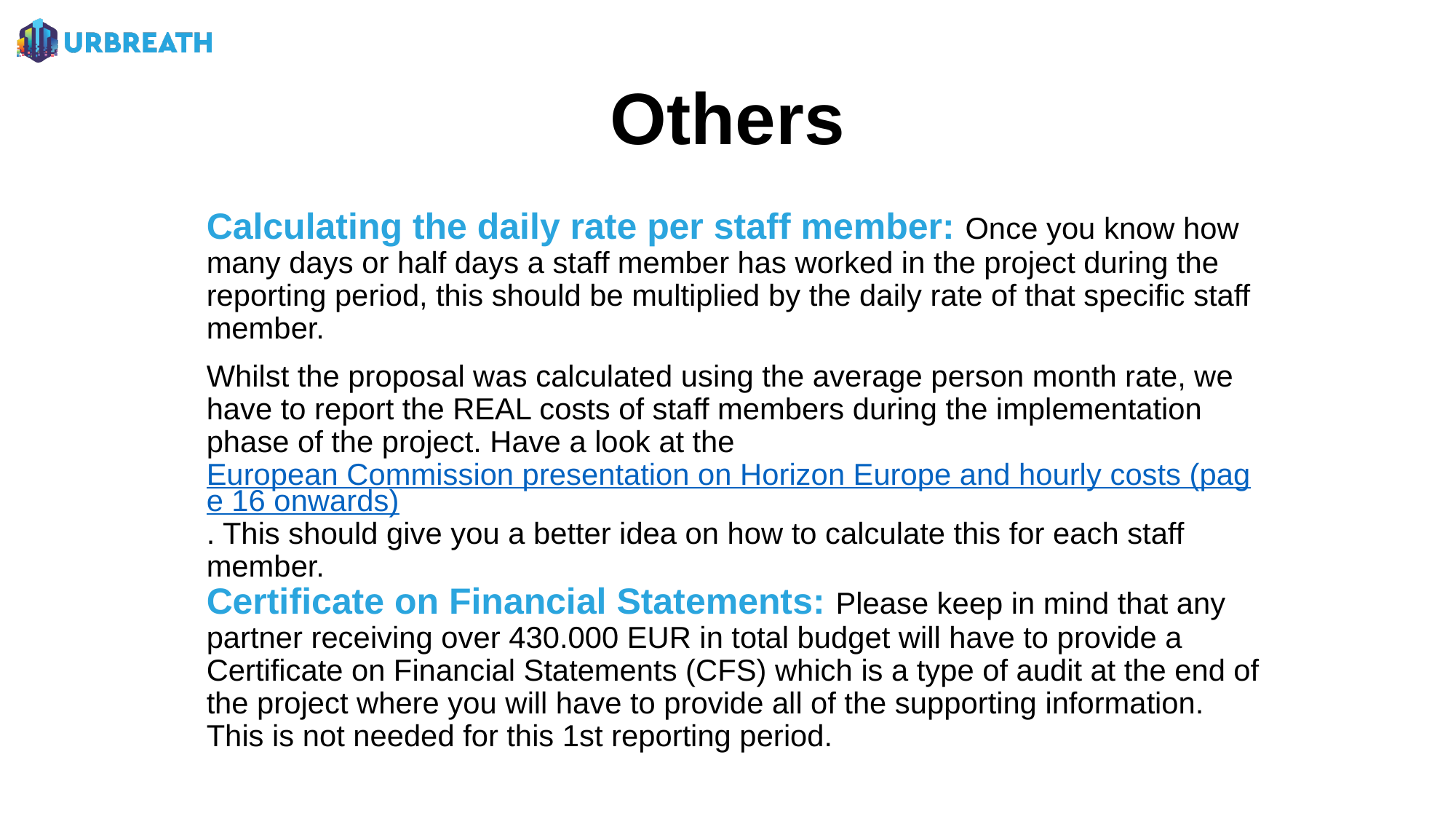

# Others
Calculating the daily rate per staff member: Once you know how many days or half days a staff member has worked in the project during the reporting period, this should be multiplied by the daily rate of that specific staff member.
Whilst the proposal was calculated using the average person month rate, we have to report the REAL costs of staff members during the implementation phase of the project. Have a look at the European Commission presentation on Horizon Europe and hourly costs (page 16 onwards). This should give you a better idea on how to calculate this for each staff member.
Certificate on Financial Statements: Please keep in mind that any partner receiving over 430.000 EUR in total budget will have to provide a Certificate on Financial Statements (CFS) which is a type of audit at the end of the project where you will have to provide all of the supporting information. This is not needed for this 1st reporting period.